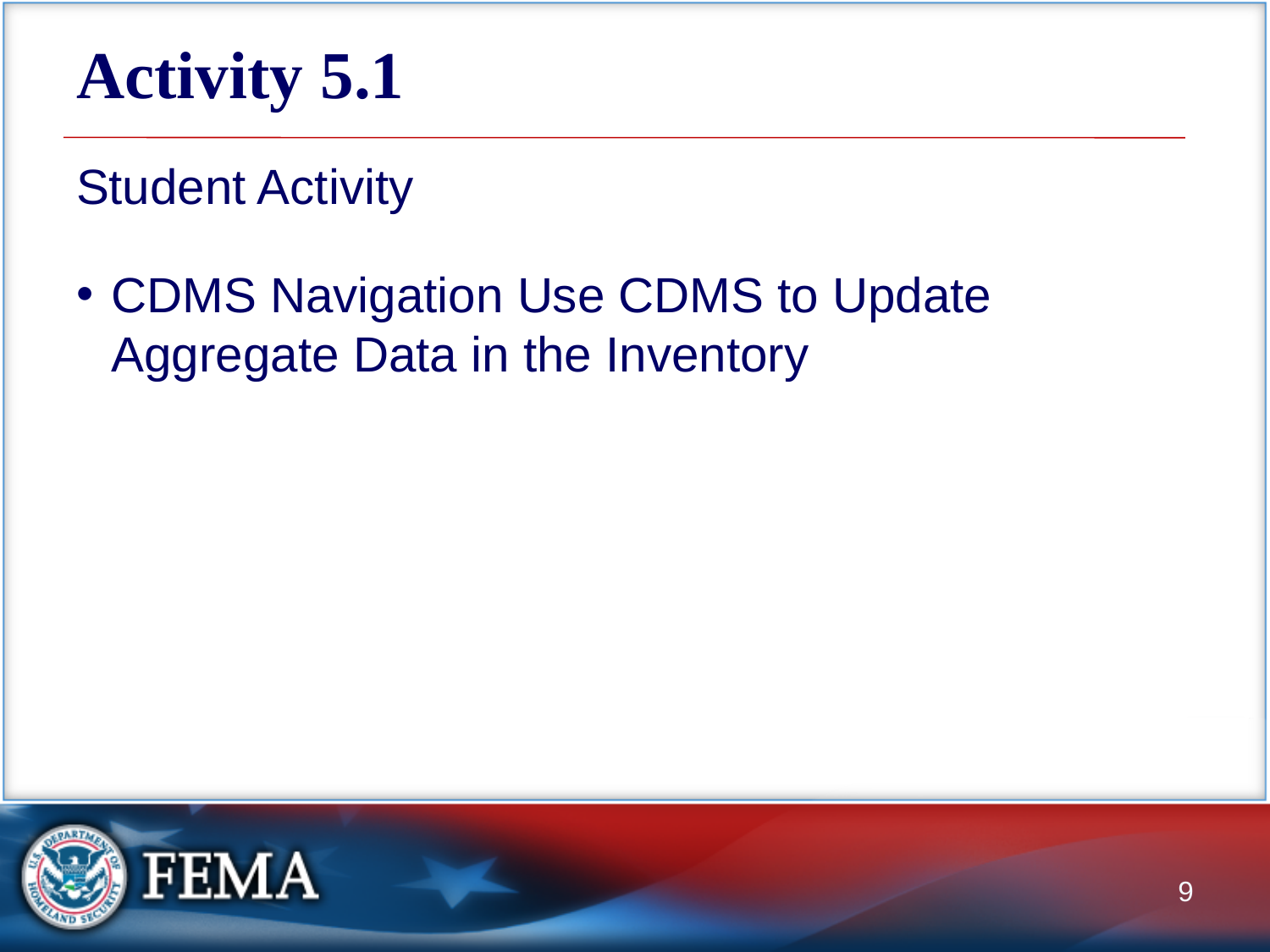

# Activity 5.1
Student Activity
CDMS Navigation Use CDMS to Update Aggregate Data in the Inventory
9